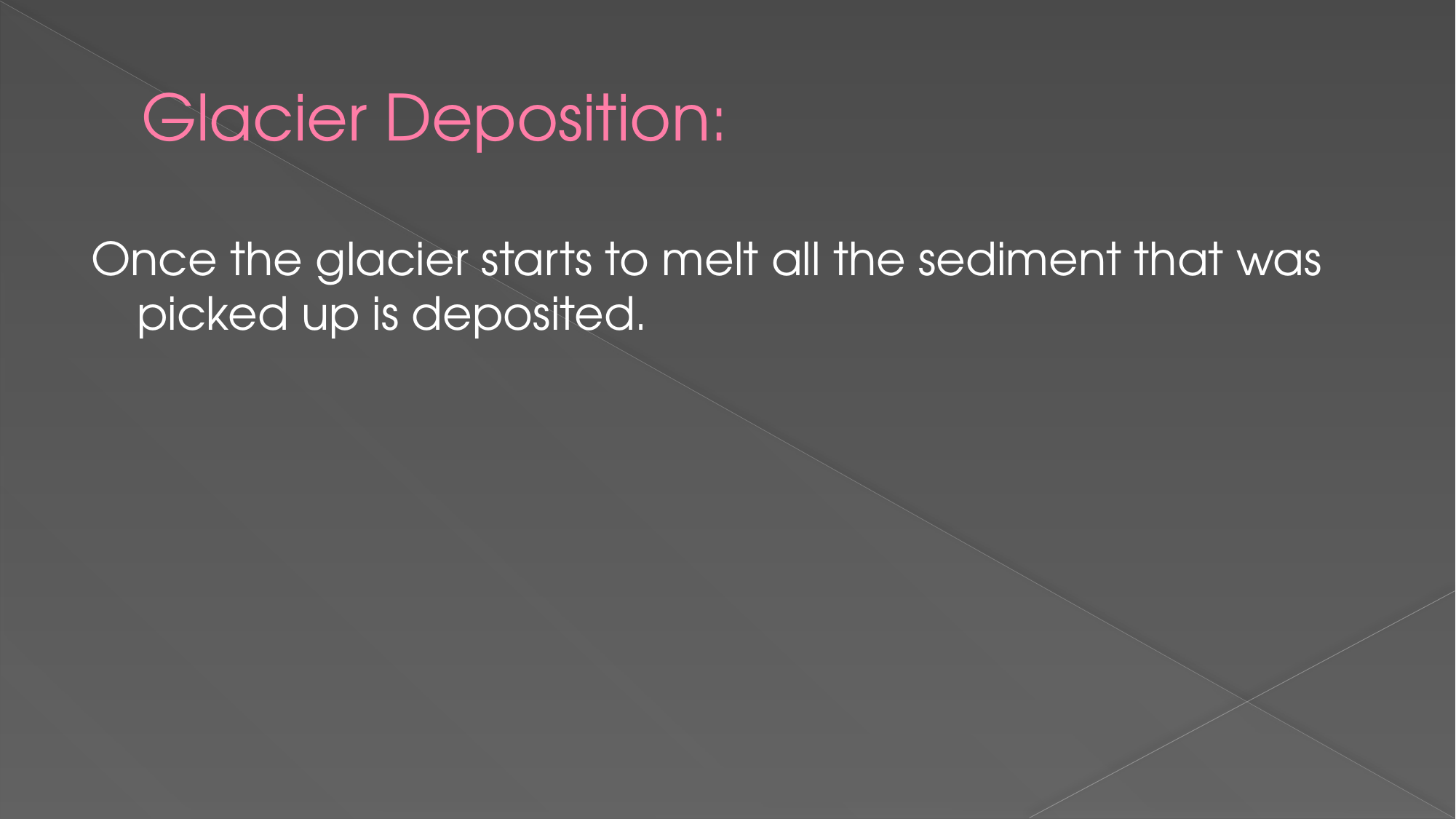

# Glacier Deposition:
Once the glacier starts to melt all the sediment that was picked up is deposited.